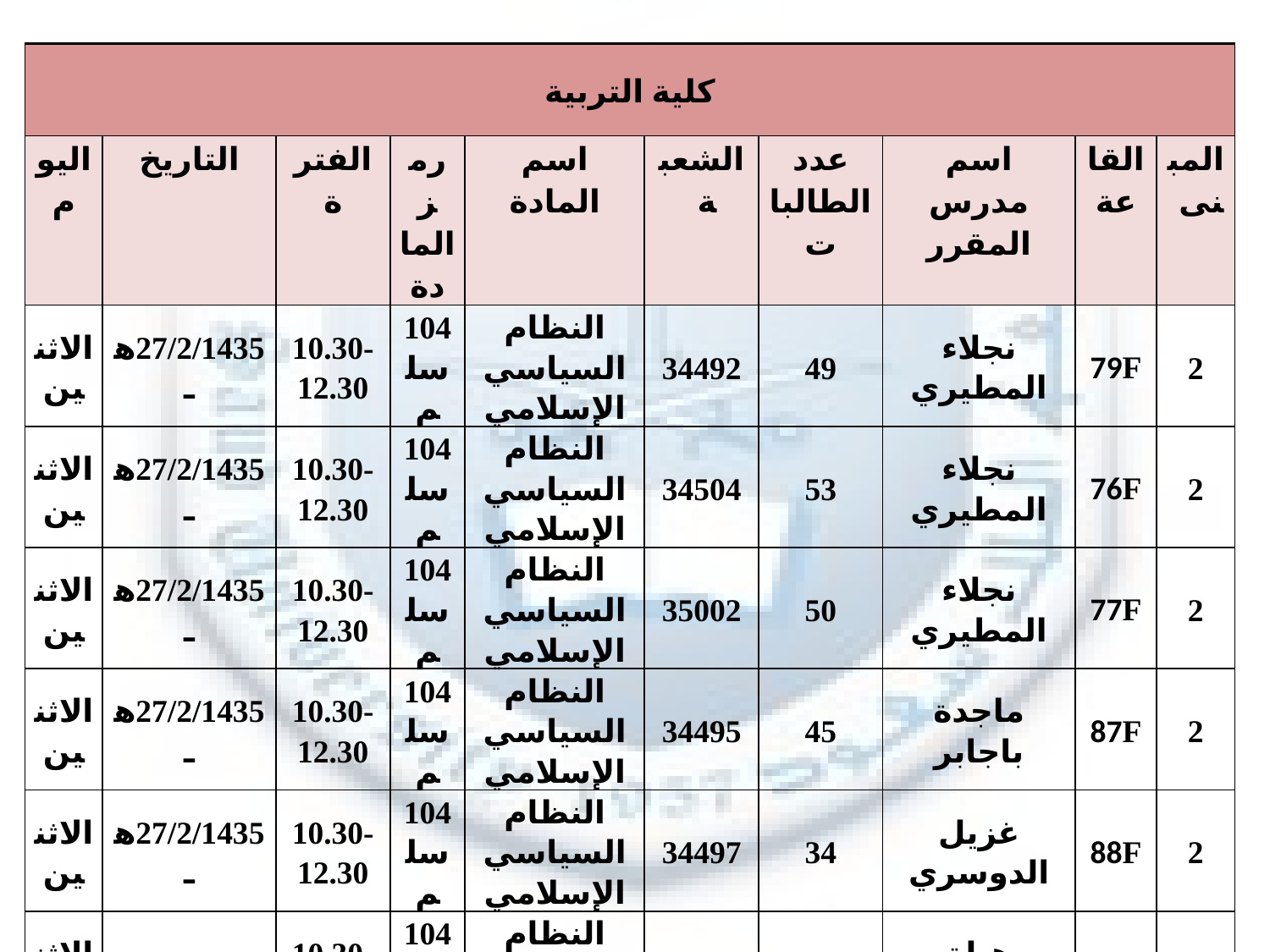

| كلية التربية |  |  |  |  |  |  |  |  |  |
| --- | --- | --- | --- | --- | --- | --- | --- | --- | --- |
| اليوم | التاريخ | الفترة | رمز المادة | اسم المادة | الشعبة | عدد الطالبات | اسم مدرس المقرر | القاعة | المبنى |
| الاثنين | 27/2/1435هـ | 10.30-12.30 | 104 سلم | النظام السياسي الإسلامي | 34492 | 49 | نجلاء المطيري | 79F | 2 |
| الاثنين | 27/2/1435هـ | 10.30-12.30 | 104 سلم | النظام السياسي الإسلامي | 34504 | 53 | نجلاء المطيري | 76F | 2 |
| الاثنين | 27/2/1435هـ | 10.30-12.30 | 104 سلم | النظام السياسي الإسلامي | 35002 | 50 | نجلاء المطيري | 77F | 2 |
| الاثنين | 27/2/1435هـ | 10.30-12.30 | 104 سلم | النظام السياسي الإسلامي | 34495 | 45 | ماجدة باجابر | 87F | 2 |
| الاثنين | 27/2/1435هـ | 10.30-12.30 | 104 سلم | النظام السياسي الإسلامي | 34497 | 34 | غزيل الدوسري | 88F | 2 |
| الاثنين | 27/2/143هـ | 10.30-12.30 | 104 سلم | النظام السياسي الإسلامي | 34501 | 25 | هيلة المهيدب | 90F | 2 |